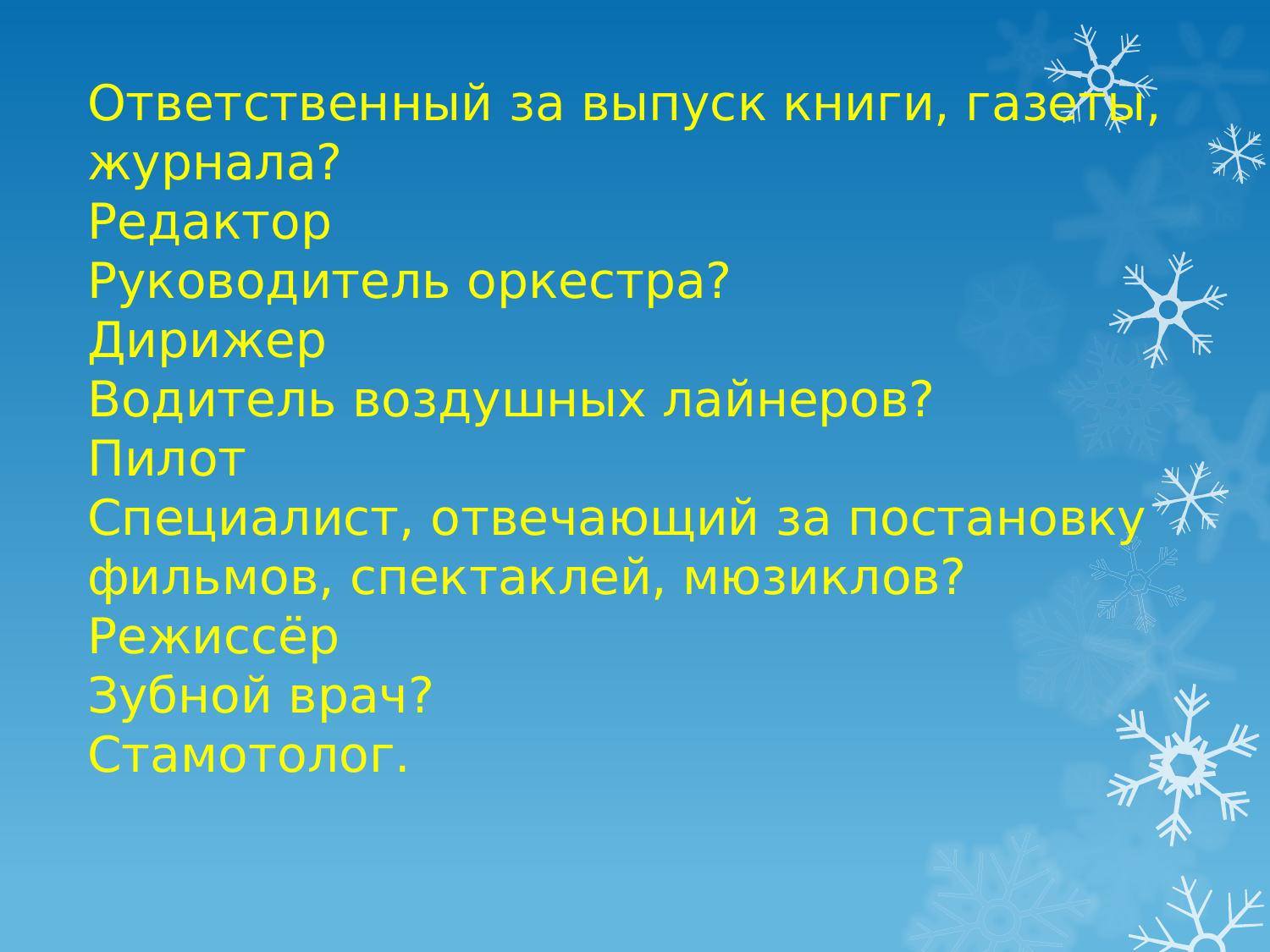

Ответственный за выпуск книги, газеты, журнала?
Редактор
Руководитель оркестра?
Дирижер
Водитель воздушных лайнеров?
Пилот
Специалист, отвечающий за постановку фильмов, спектаклей, мюзиклов?
Режиссёр
Зубной врач?
Стамотолог.